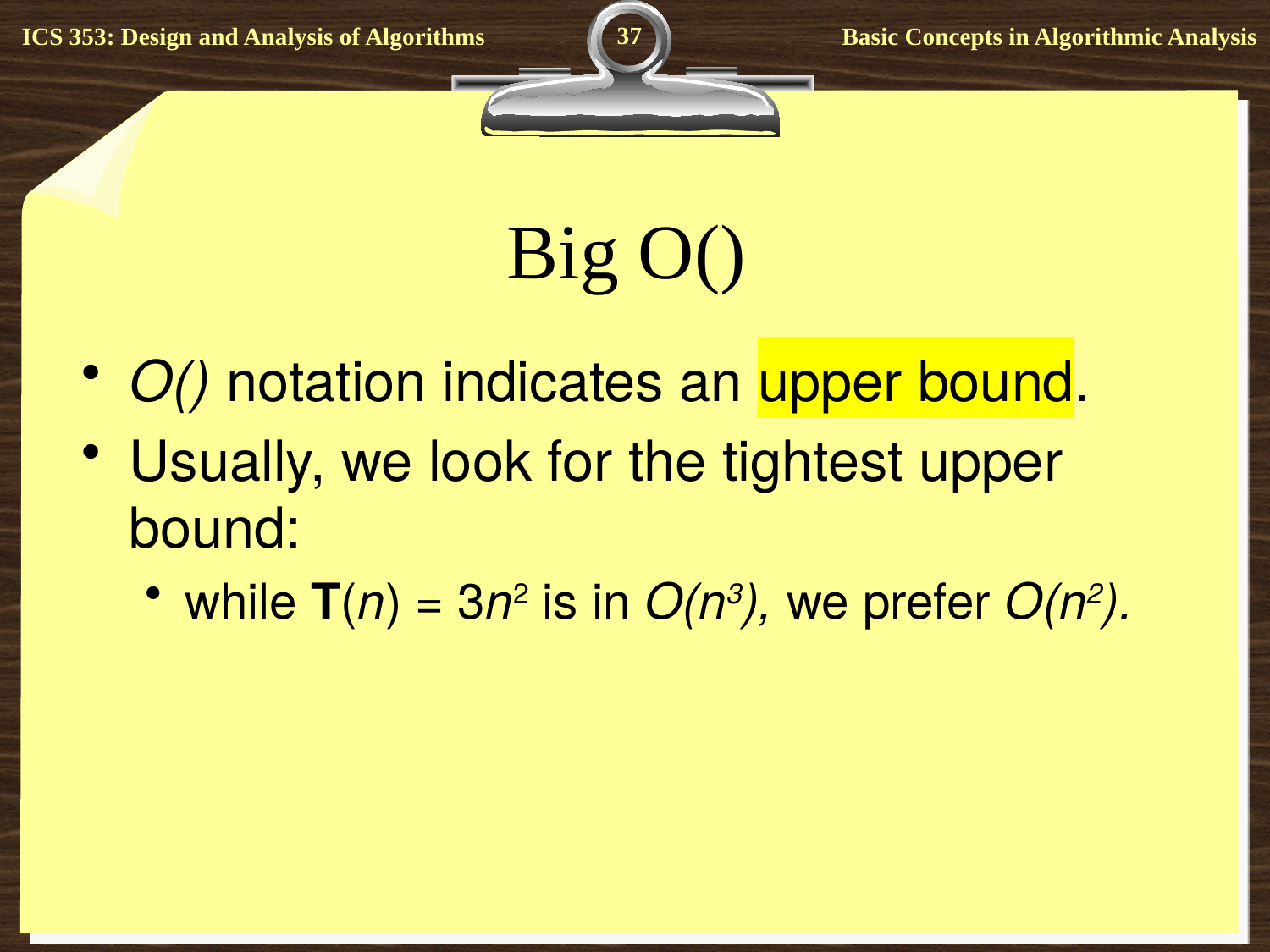

37
# Big O()
O() notation indicates an upper bound.
Usually, we look for the tightest upper bound:
while T(n) = 3n2 is in O(n3), we prefer O(n2).